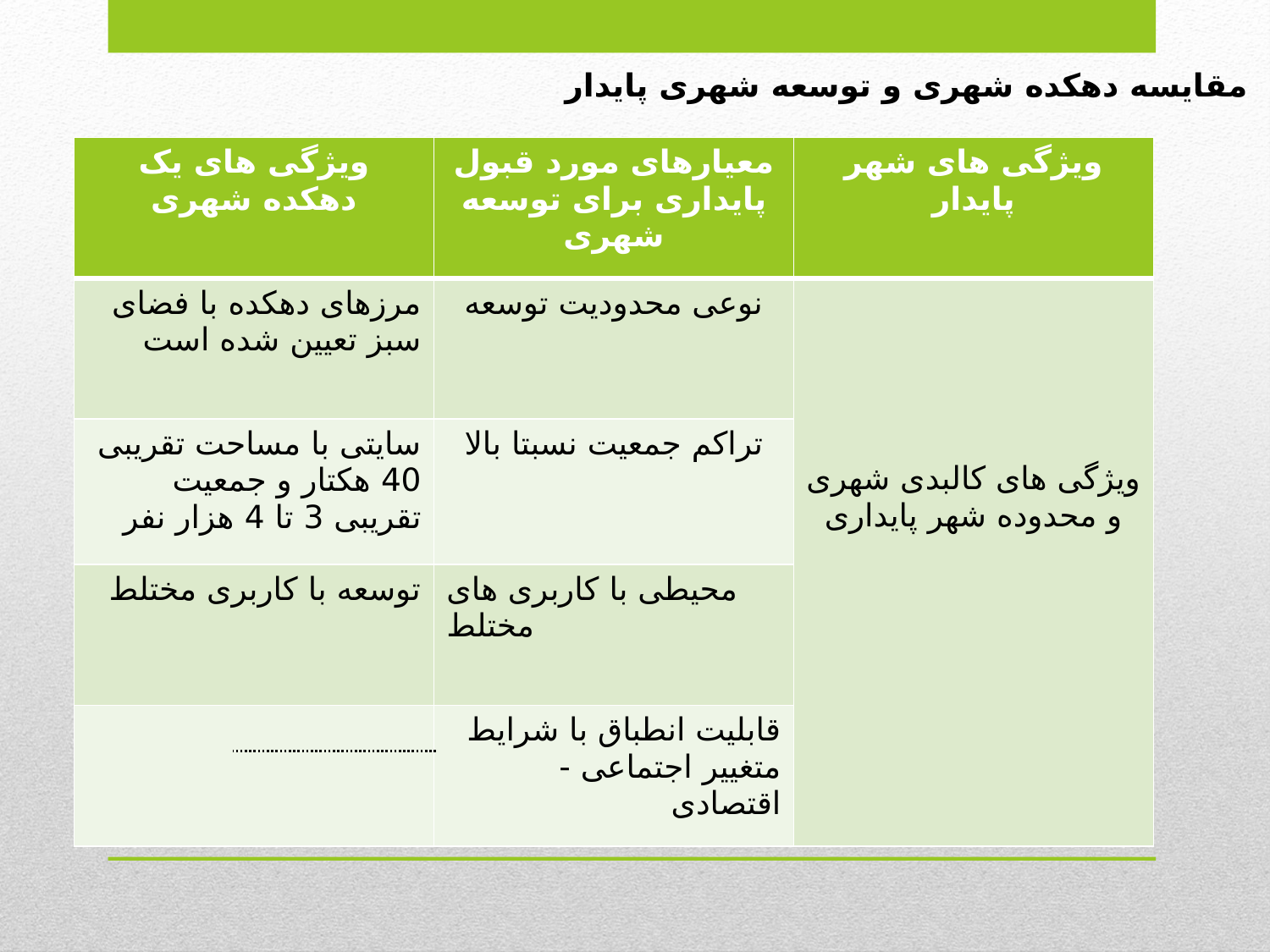

مقایسه دهکده شهری و توسعه شهری پایدار
| ویژگی های یک دهکده شهری | معیارهای مورد قبول پایداری برای توسعه شهری | ویژگی های شهر پایدار |
| --- | --- | --- |
| مرزهای دهکده با فضای سبز تعیین شده است | نوعی محدودیت توسعه | ویژگی های کالبدی شهری و محدوده شهر پایداری |
| سایتی با مساحت تقریبی 40 هکتار و جمعیت تقریبی 3 تا 4 هزار نفر | تراکم جمعیت نسبتا بالا |  |
| توسعه با کاربری مختلط | محیطی با کاربری های مختلط |  |
|  | قابلیت انطباق با شرایط متغییر اجتماعی - اقتصادی |  |